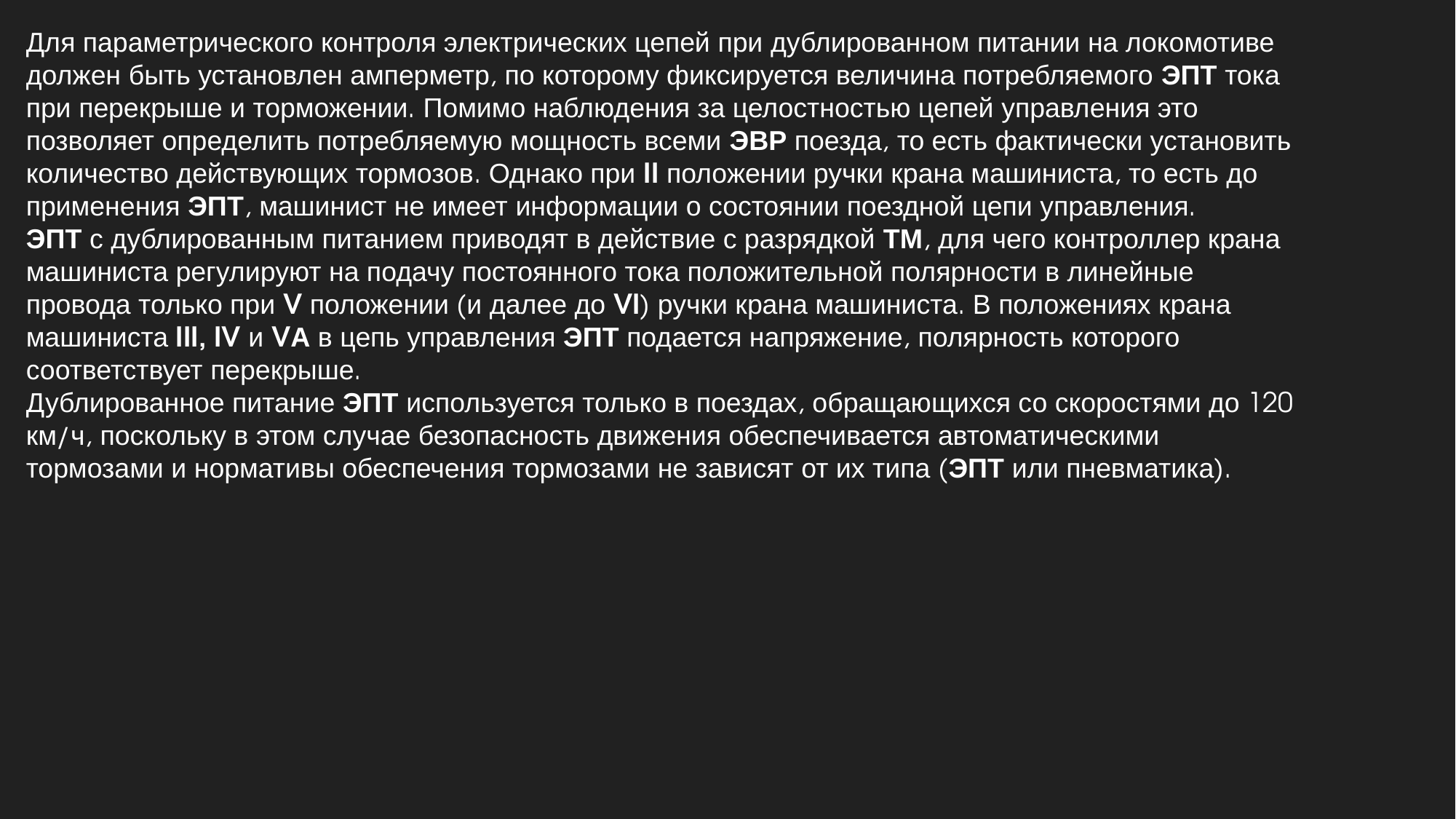

Для параметрического контроля электрических цепей при дублированном питании на локомотиве должен быть установлен амперметр, по которому фиксируется величина потребляемого ЭПТ тока при перекрыше и торможении. Помимо наблюдения за целостностью цепей управления это позволяет определить потребляемую мощность всеми ЭВР поезда, то есть фактически установить количество действующих тормозов. Однако при II положении ручки крана машиниста, то есть до применения ЭПТ, машинист не имеет информации о состоянии поездной цепи управления.
ЭПТ с дублированным питанием приводят в действие с разрядкой ТМ, для чего контроллер крана машиниста регулируют на подачу постоянного тока положительной полярности в линейные провода только при V положении (и далее до VI) ручки крана машиниста. В положениях крана машиниста III, IV и VА в цепь управления ЭПТ подается напряжение, полярность которого соответствует перекрыше.
Дублированное питание ЭПТ используется только в поездах, обращающихся со скоростями до 120 км/ч, поскольку в этом случае безопасность движения обеспечивается автоматическими тормозами и нормативы обеспечения тормозами не зависят от их типа (ЭПТ или пневматика).